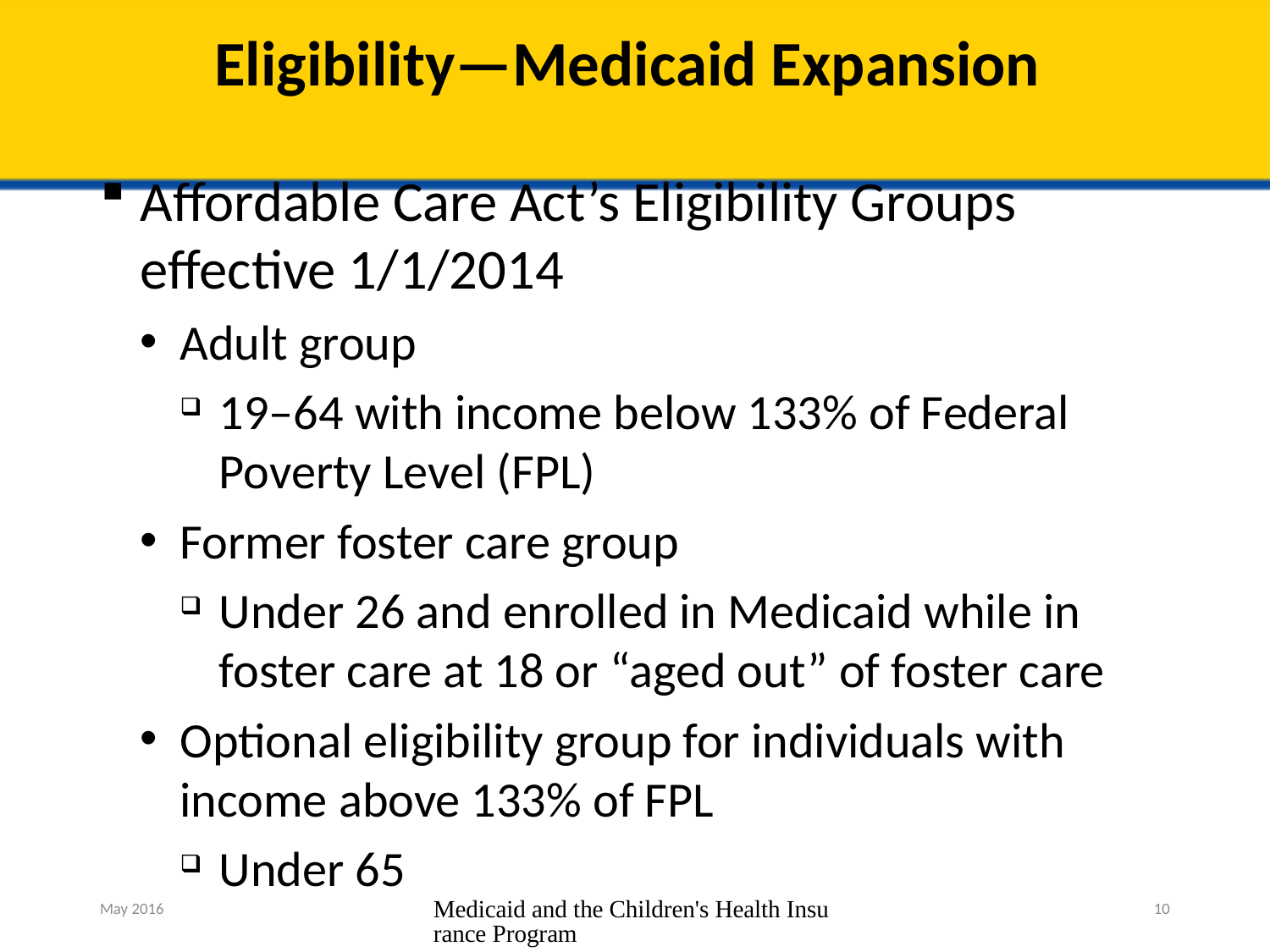

# Eligibility—Medicaid Expansion
Affordable Care Act’s Eligibility Groups effective 1/1/2014
Adult group
19–64 with income below 133% of Federal Poverty Level (FPL)
Former foster care group
Under 26 and enrolled in Medicaid while in foster care at 18 or “aged out” of foster care
Optional eligibility group for individuals with income above 133% of FPL
Under 65
May 2016
Medicaid and the Children's Health Insurance Program
10